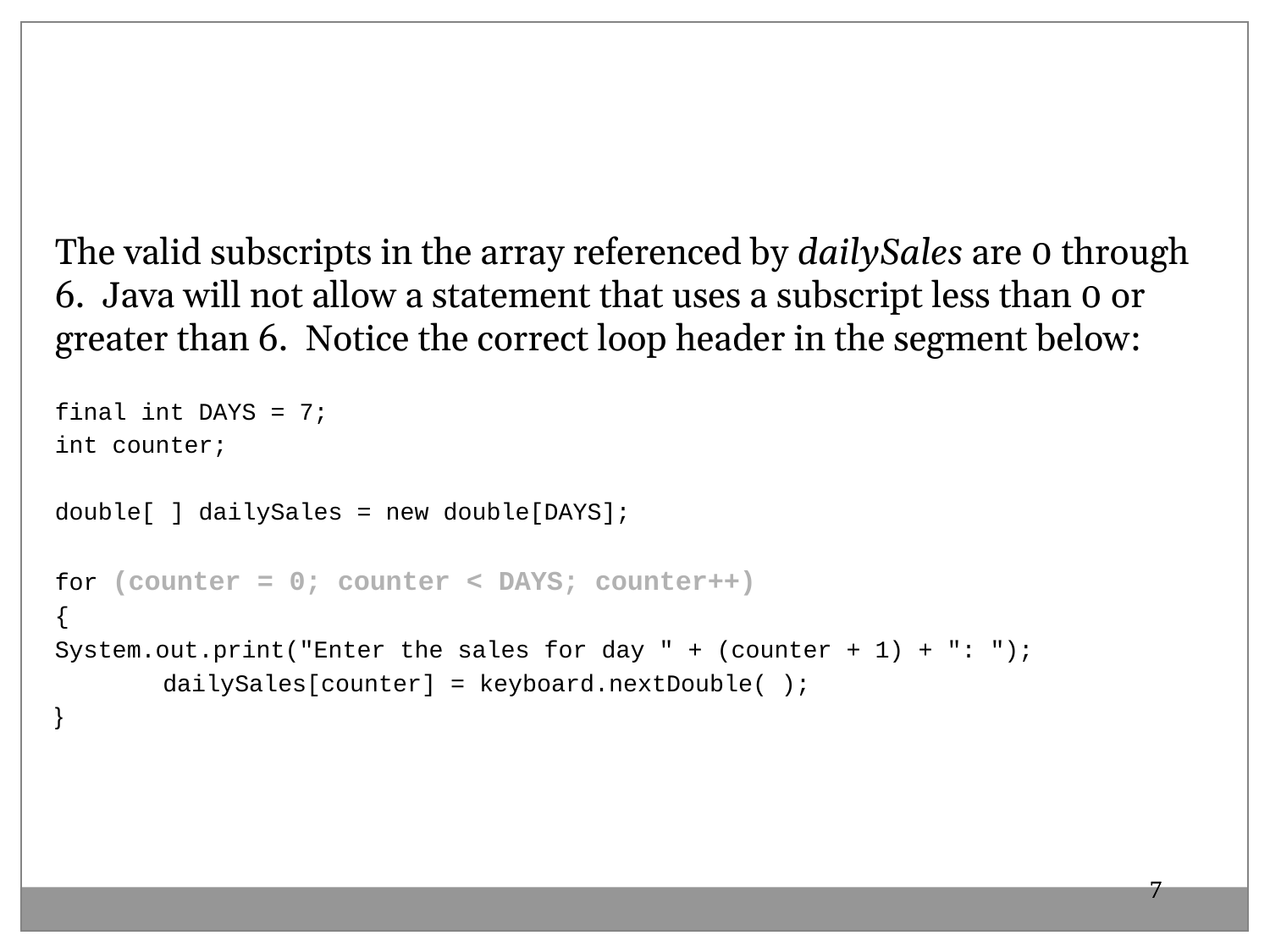

The valid subscripts in the array referenced by dailySales are 0 through 6.  Java will not allow a statement that uses a subscript less than 0 or greater than 6.  Notice the correct loop header in the segment below:

final int DAYS = 7;
int counter;

double[ ] dailySales = new double[DAYS];

for (counter = 0; counter < DAYS; counter++)
{
System.out.print("Enter the sales for day " + (counter + 1) + ": ");
	dailySales[counter] = keyboard.nextDouble( );
}

7
7